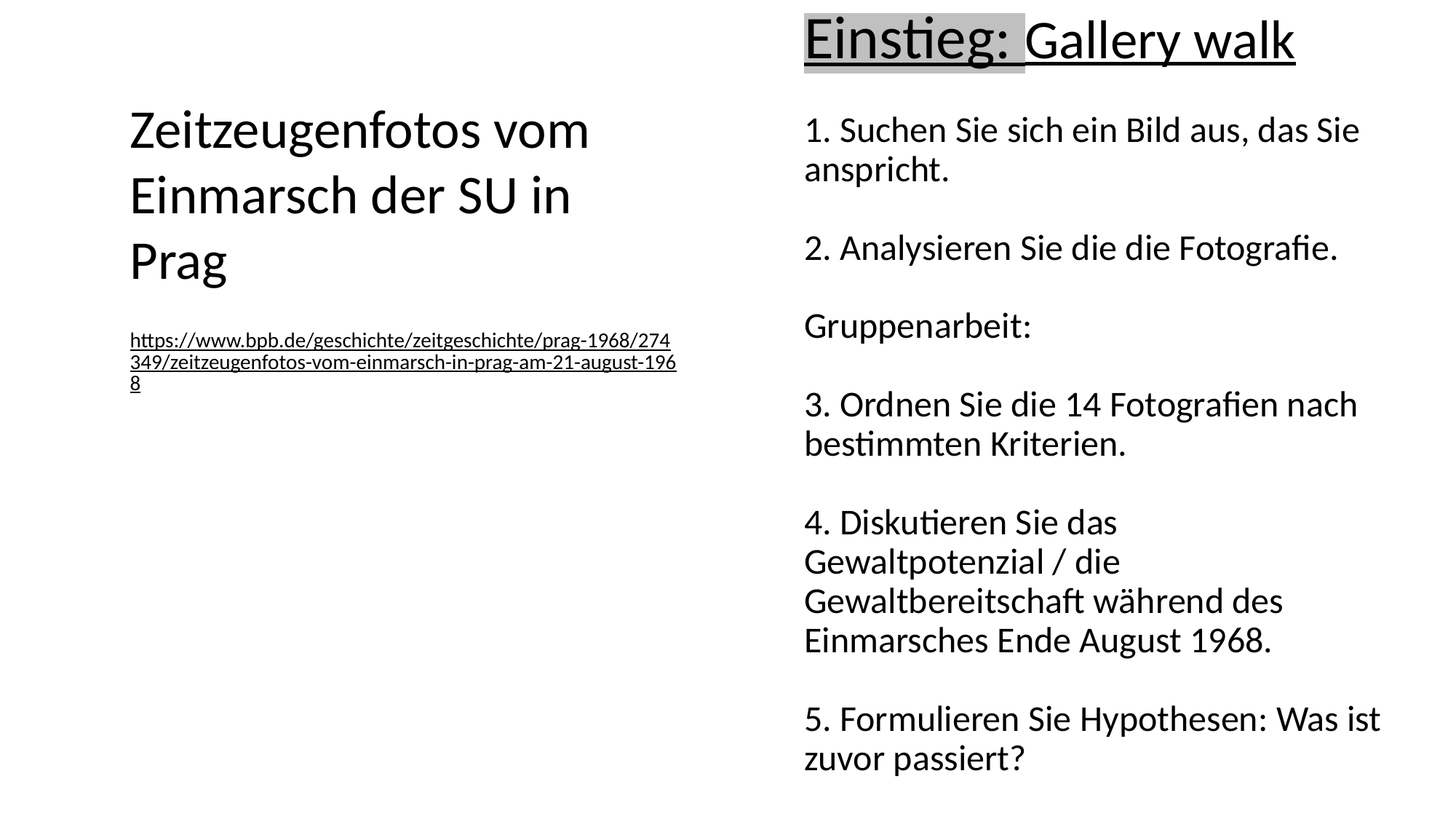

# Einstieg: Gallery walk 1. Suchen Sie sich ein Bild aus, das Sie anspricht. 2. Analysieren Sie die die Fotografie. Gruppenarbeit: 3. Ordnen Sie die 14 Fotografien nach bestimmten Kriterien. 4. Diskutieren Sie das Gewaltpotenzial / die Gewaltbereitschaft während des Einmarsches Ende August 1968. 5. Formulieren Sie Hypothesen: Was ist zuvor passiert?
Zeitzeugenfotos vom Einmarsch der SU in Prag
https://www.bpb.de/geschichte/zeitgeschichte/prag-1968/274349/zeitzeugenfotos-vom-einmarsch-in-prag-am-21-august-1968